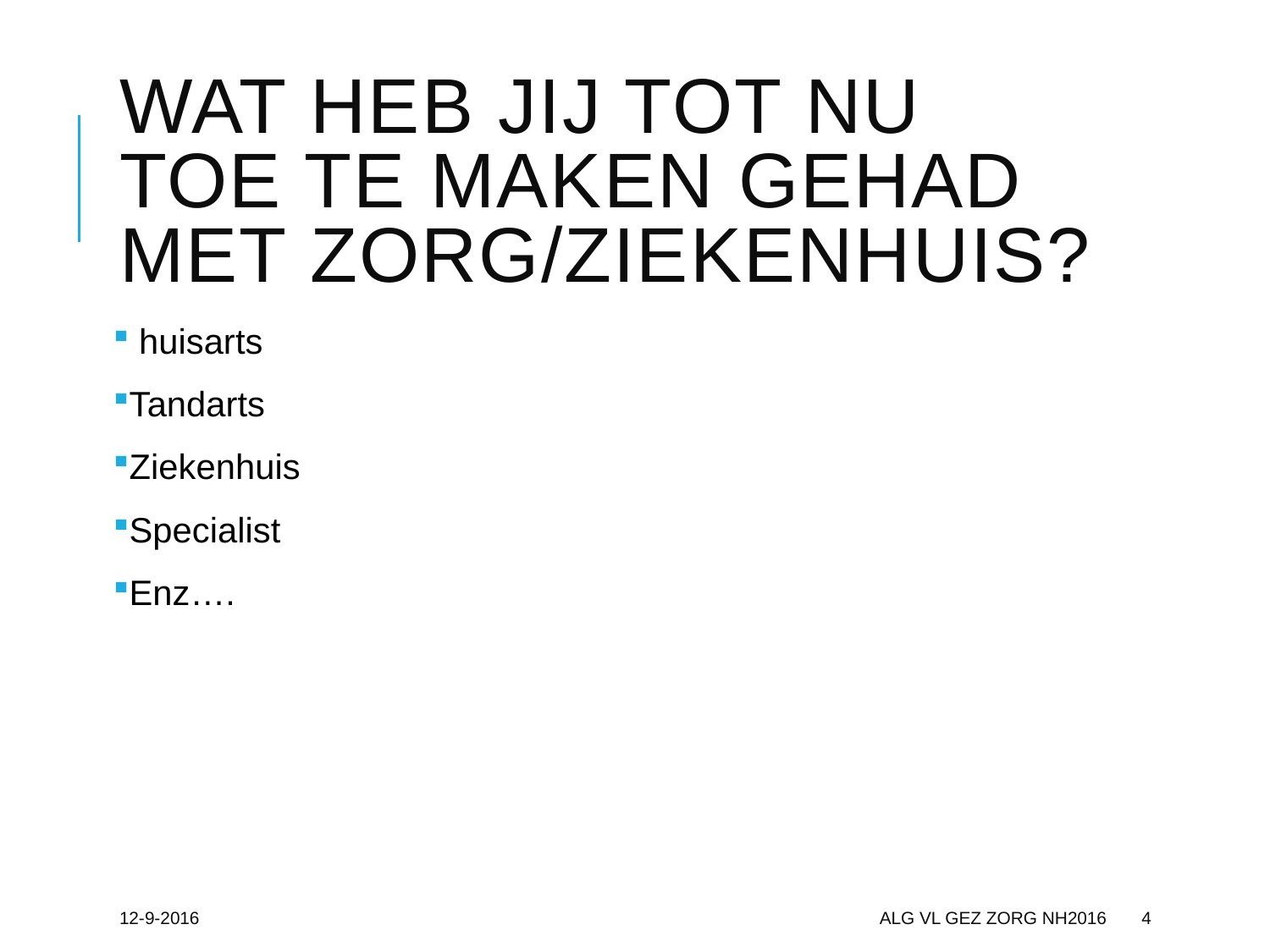

# Wat heb jij tot nu toe te maken gehad met zorg/ziekenhuis?
 huisarts
Tandarts
Ziekenhuis
Specialist
Enz….

12-9-2016
Alg VL gez zorg NH2016
4